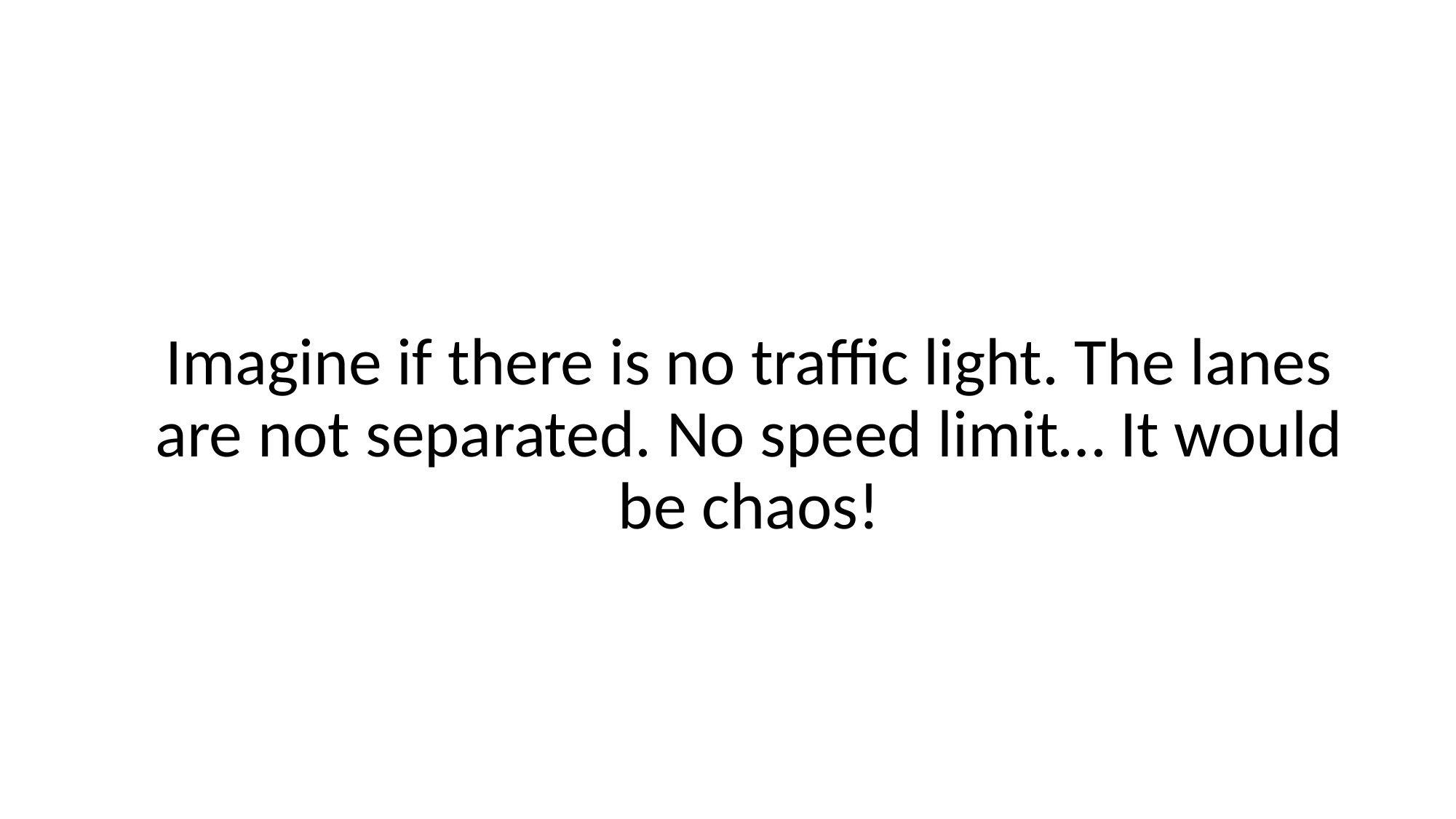

Imagine if there is no traffic light. The lanes are not separated. No speed limit… It would be chaos!